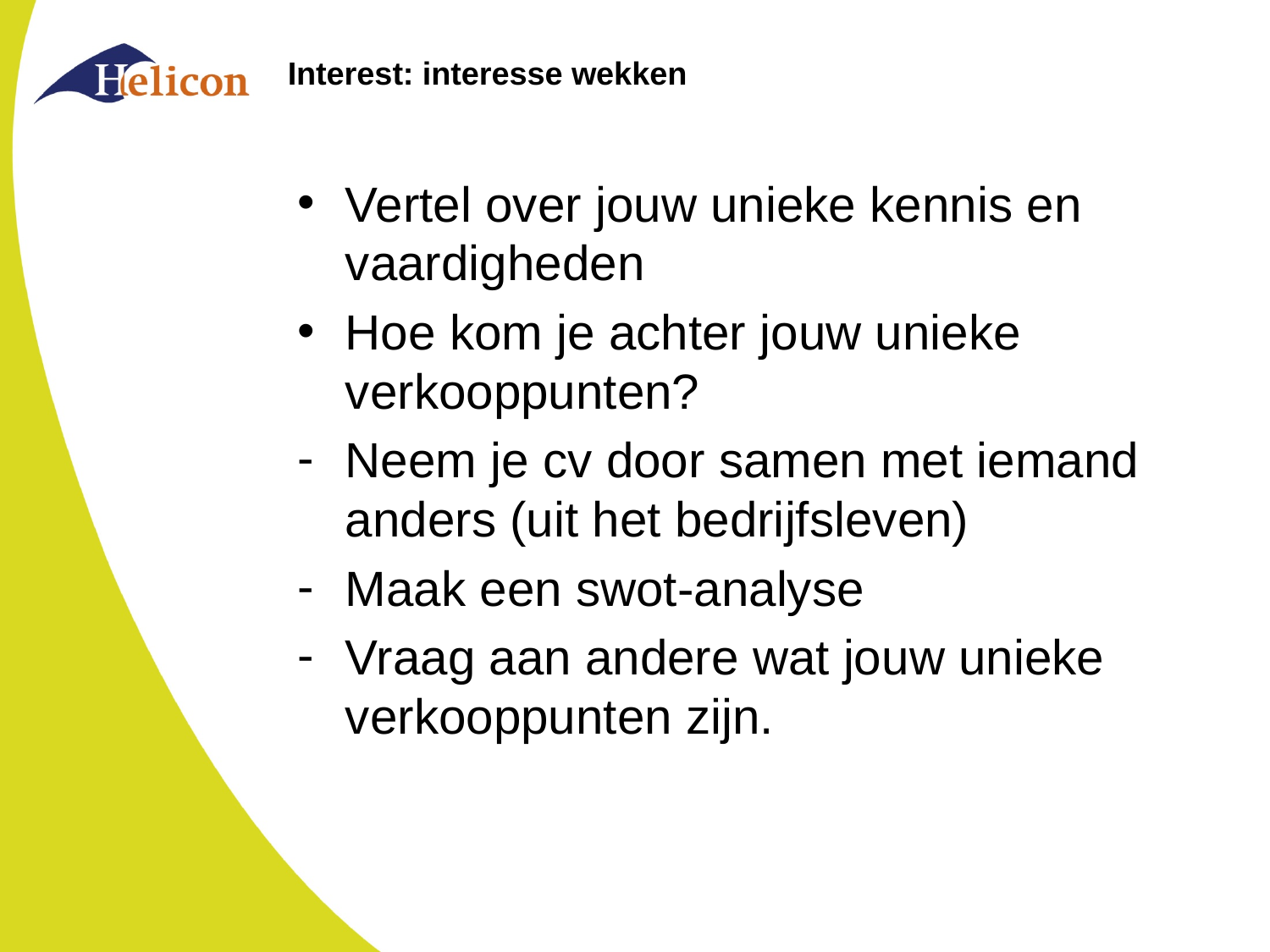

# Interest: interesse wekken
Vertel over jouw unieke kennis en vaardigheden
Hoe kom je achter jouw unieke verkooppunten?
Neem je cv door samen met iemand anders (uit het bedrijfsleven)
Maak een swot-analyse
Vraag aan andere wat jouw unieke verkooppunten zijn.